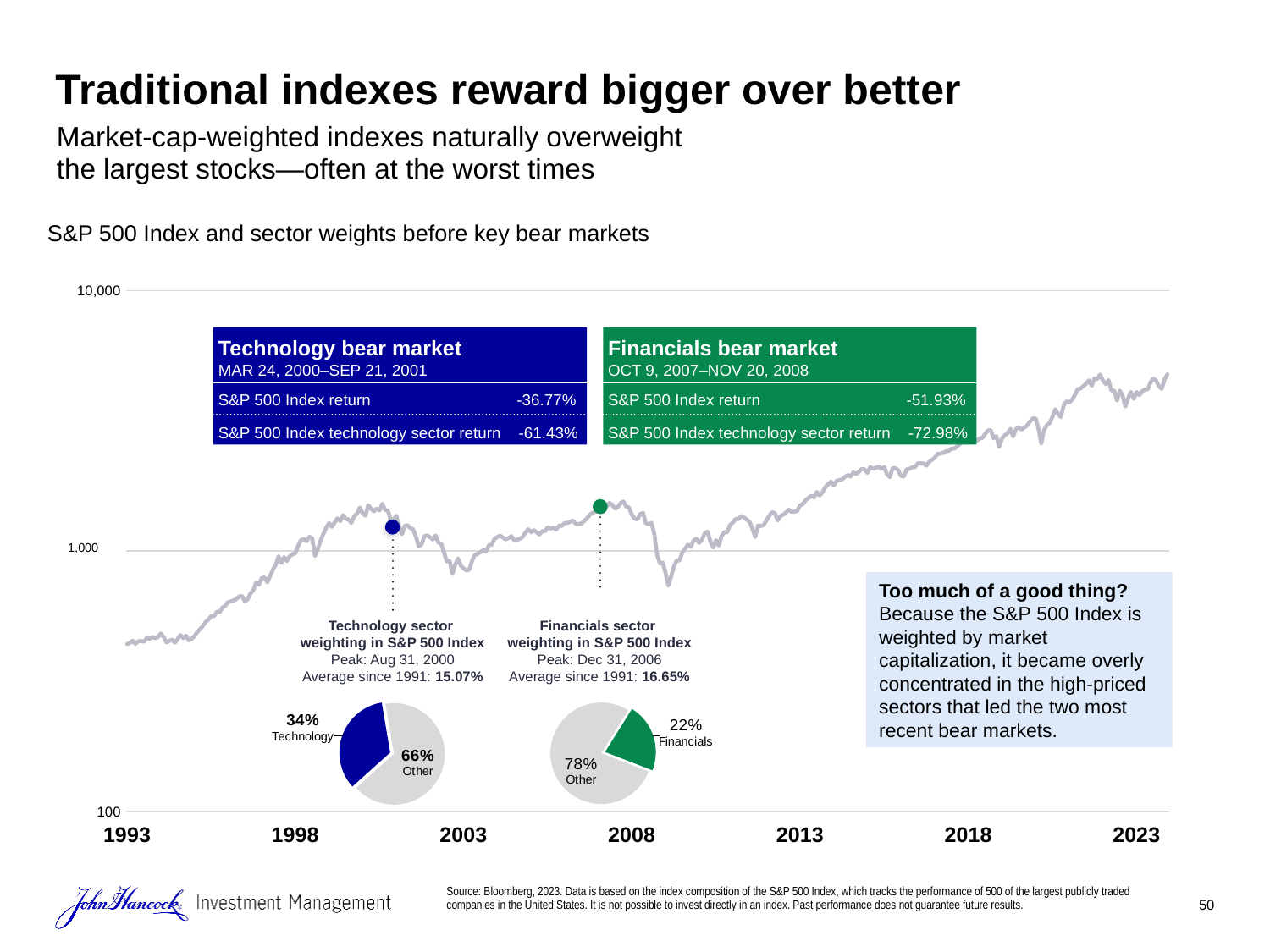

# Traditional indexes reward bigger over better
Market-cap-weighted indexes naturally overweight
the largest stocks—often at the worst times
S&P 500 Index and sector weights before key bear markets

### Chart

| Category |  |
|---|---|
| 45291 | 4770.0 |
| 45260 | 4568.0 |
| 45230 | 4194.0 |
| 45199 | 4288.0 |
| 45169 | 4508.0 |
| 45138 | 4589.0 |
| 45107 | 4450.0 |
| 45077 | 4180.0 |
| 45046 | 4169.0 |
| 45016 | 4109.0 |
| 44985 | 3970.0 |
| 44957 | 4077.0 |
| 44925 | 3839.5 |
| 44895 | 4080.11 |
| 44865 | 3871.98 |
| 44834 | 3585.62 |
| 44804 | 3955.0 |
| 44771 | 4130.29 |
| 44742 | 3785.38 |
| 44712 | 4132.15 |
| 44680 | 4131.93 |
| 44651 | 4530.41 |
| 44620 | 4373.94 |
| 44592 | 4515.55 |
| 44561 | 4766.0 |
| 44530 | 4567.0 |
| 44499 | 4605.0 |
| 44469 | 4308.0 |
| 44439 | 4523.0 |
| 44408 | 4395.0 |
| 44377 | 4298.0 |
| 44345 | 4204.0 |
| 44316 | 4181.0 |
| 44286 | 3972.0 |
| 44255 | 3811.0 |
| 44227 | 3714.0 |
| 44196 | 3756.07 |
| 44165 | 3621.63 |
| 44134 | 3269.96 |
| 44104 | 3363.0 |
| 44074 | 3500.31 |
| 44043 | 3271.12 |
| 44012 | 3100.29 |
| 43980 | 3044.31 |
| 43951 | 2912.43 |
| 43921 | 2584.59 |
| 43889 | 2954.22 |
| 43861 | 3225.52 |
| 43830 | 3230.78 |
| 43798 | 3140.98 |
| 43769 | 3037.56 |
| 43738 | 2976.74 |
| 43707 | 2926.46 |
| 43677 | 2980.38 |
| 43644 | 2941.76 |
| 43616 | 2752.06 |
| 43585 | 2945.83 |
| 43553 | 2834.4 |
| 43524 | 2784.49 |
| 43496 | 2704.1 |
| 43465 | 2506.85 |
| 43434 | 2760.17 |
| 43404 | 2711.74 |
| 43371 | 2913.98 |
| 43343 | 2901.52 |
| 43312 | 2816.29 |
| 43280 | 2718.37 |
| 43251 | 2705.27 |
| 43220 | 2648.05 |
| 43189 | 2640.87 |
| 43159 | 2713.83 |
| 43131 | 2823.81 |
| 43098 | 2673.61 |
| 43069 | 2647.58 |
| 43039 | 2575.26 |
| 43007 | 2519.36 |
| 42978 | 2471.65 |
| 42947 | 2470.3 |
| 42916 | 2423.41 |
| 42886 | 2411.8 |
| 42853 | 2384.2 |
| 42825 | 2362.72 |
| 42794 | 2363.64 |
| 42766 | 2278.87 |
| 42734 | 2238.83 |
| 42704 | 2198.81 |
| 42674 | 2126.15 |
| 42643 | 2168.27 |
| 42613 | 2170.95 |
| 42580 | 2173.6 |
| 42551 | 2098.86 |
| 42521 | 2096.96 |
| 42489 | 2065.3 |
| 42460 | 2059.74 |
| 42429 | 1932.23 |
| 42398 | 1940.24 |
| 42369 | 2043.94 |
| 42338 | 2080.41 |
| 42307 | 2079.36 |
| 42277 | 1920.03 |
| 42247 | 1972.18 |
| 42216 | 2103.84 |
| 42185 | 2063.11 |
| 42153 | 2107.39 |
| 42124 | 2085.51 |
| 42094 | 2067.89 |
| 42062 | 2104.5 |
| 42034 | 1994.99 |
| 42004 | 2058.9 |
| 41971 | 2067.56 |
| 41943 | 2018.05 |
| 41912 | 1972.29 |
| 41880 | 2003.37 |
| 41851 | 1930.67 |
| 41820 | 1960.23 |
| 41789 | 1923.57 |
| 41759 | 1883.95 |
| 41729 | 1872.34 |
| 41698 | 1859.45 |
| 41670 | 1782.59 |
| 41639 | 1848.36 |
| 41607 | 1805.81 |
| 41578 | 1756.54 |
| 41547 | 1681.55 |
| 41516 | 1632.97 |
| 41486 | 1685.73 |
| 41453 | 1606.28 |
| 41425 | 1630.74 |
| 41394 | 1597.57 |
| 41362 | 1569.19 |
| 41333 | 1514.68 |
| 41305 | 1498.11 |
| 41274 | 1426.19 |
| 41243 | 1416.18 |
| 41213 | 1412.16 |
| 41180 | 1440.67 |
| 41152 | 1406.58 |
| 41121 | 1379.32 |
| 41089 | 1362.16 |
| 41060 | 1310.33 |
| 41029 | 1397.91 |
| 40998 | 1408.47 |
| 40968 | 1365.68 |
| 40939 | 1312.41 |
| 40907 | 1257.61 |
| 40877 | 1246.96 |
| 40847 | 1253.3 |
| 40816 | 1131.42 |
| 40786 | 1218.89 |
| 40753 | 1292.28 |
| 40724 | 1320.64 |
| 40694 | 1345.2 |
| 40662 | 1363.61 |
| 40633 | 1325.83 |
| 40602 | 1327.22 |
| 40574 | 1286.12 |
| 40543 | 1257.64 |
| 40512 | 1180.55 |
| 40480 | 1183.26 |
| 40451 | 1141.2 |
| 40421 | 1049.33 |
| 40389 | 1101.6 |
| 40359 | 1030.71 |
| 40329 | 1089.41 |
| 40298 | 1186.69 |
| 40268 | 1169.43 |
| 40235 | 1104.49 |
| 40207 | 1073.87 |
| 40178 | 1115.1 |
| 40147 | 1095.63 |
| 40116 | 1036.2 |
| 40086 | 1057.08 |
| 40056 | 1020.63 |
| 40025 | 987.48 |
| 39994 | 919.32 |
| 39962 | 919.14 |
| 39933 | 872.81 |
| 39903 | 797.87 |
| 39871 | 735.09 |
| 39843 | 825.88 |
| 39813 | 903.25 |
| 39780 | 896.24 |
| 39752 | 968.75 |
| 39721 | 1166.36 |
| 39689 | 1282.83 |
| 39660 | 1267.38 |
| 39629 | 1280.0 |
| 39598 | 1400.38 |
| 39568 | 1385.59 |
| 39538 | 1322.7 |
| 39507 | 1330.63 |
| 39478 | 1378.55 |
| 39447 | 1468.36 |
| 39416 | 1481.14 |
| 39386 | 1549.38 |
| 39353 | 1526.75 |
| 39325 | 1473.99 |
| 39294 | 1455.28 |
| 39262 | 1503.35 |
| 39233 | 1530.62 |
| 39202 | 1482.37 |
| 39171 | 1420.86 |
| 39141 | 1406.82 |
| 39113 | 1438.24 |
| 39080 | 1418.3 |
| 39051 | 1400.63 |
| 39021 | 1377.94 |
| 38989 | 1335.85 |
| 38960 | 1303.82 |
| 38929 | 1276.66 |
| 38898 | 1270.2 |
| 38868 | 1270.09 |
| 38835 | 1310.61 |
| 38807 | 1294.83 |
| 38776 | 1280.66 |
| 38748 | 1280.09 |
| 38716 | 1248.29 |
| 38686 | 1249.48 |
| 38656 | 1207.01 |
| 38625 | 1228.81 |
| 38595 | 1220.33 |
| 38562 | 1234.18 |
| 38533 | 1191.33 |
| 38503 | 1191.5 |
| 38471 | 1156.85 |
| 38442 | 1180.59 |
| 38411 | 1203.6 |
| 38383 | 1181.27 |
| 38352 | 1211.92 |
| 38321 | 1173.82 |
| 38289 | 1130.2 |
| 38260 | 1114.58 |
| 38230 | 1104.24 |
| 38198 | 1101.72 |
| 38168 | 1140.84 |
| 38138 | 1120.68 |
| 38107 | 1107.31 |
| 38077 | 1126.21 |
| 38044 | 1144.94 |
| 38016 | 1131.13 |
| 37986 | 1111.92 |
| 37953 | 1058.2 |
| 37925 | 1050.71 |
| 37894 | 995.97 |
| 37862 | 1008.01 |
| 37833 | 990.31 |
| 37802 | 974.5 |
| 37771 | 963.59 |
| 37741 | 916.92 |
| 37711 | 848.18 |
| 37680 | 841.15 |
| 37652 | 855.7 |
| 37621 | 879.82 |
| 37589 | 936.31 |
| 37560 | 885.76 |
| 37529 | 815.28 |
| 37498 | 916.07 |
| 37468 | 911.62 |
| 37435 | 989.81 |
| 37407 | 1067.14 |
| 37376 | 1076.92 |
| 37344 | 1147.39 |
| 37315 | 1106.73 |
| 37287 | 1130.21 |
| 37256 | 1148.08 |
| 37225 | 1139.45 |
| 37195 | 1059.78 |
| 37162 | 1040.94 |
| 37134 | 1133.58 |
| 37103 | 1211.23 |
| 37071 | 1224.42 |
| 37042 | 1255.82 |
| 37011 | 1249.46 |
| 36980 | 1160.33 |
| 36950 | 1239.94 |
| 36922 | 1366.01 |
| 36889 | 1320.28 |
| 36860 | 1314.95 |
| 36830 | 1429.4 |
| 36798 | 1436.51 |
| 36769 | 1517.68 |
| 36738 | 1430.83 |
| 36707 | 1454.6 |
| 36677 | 1420.6 |
| 36644 | 1452.43 |
| 36616 | 1498.58 |
| 36585 | 1366.42 |
| 36556 | 1394.46 |
| 36525 | 1469.25 |
| 36494 | 1388.91 |
| 36462 | 1362.93 |
| 36433 | 1282.71 |
| 36403 | 1320.41 |
| 36371 | 1328.72 |
| 36341 | 1372.71 |
| 36311 | 1301.84 |
| 36280 | 1335.18 |
| 36250 | 1286.37 |
| 36217 | 1238.33 |
| 36189 | 1279.64 |
| 36160 | 1229.23 |
| 36129 | 1163.63 |
| 36098 | 1098.67 |
| 36068 | 1017.01 |
| 36038 | 957.28 |
| 36007 | 1120.67 |
| 35976 | 1133.84 |
| 35944 | 1090.82 |
| 35915 | 1111.75 |
| 35885 | 1101.75 |
| 35853 | 1049.34 |
| 35825 | 980.28 |
| 35795 | 970.43 |
| 35762 | 955.4 |
| 35734 | 914.62 |
| 35703 | 947.28 |
| 35671 | 899.47 |
| 35642 | 954.29 |
| 35611 | 885.14 |
| 35580 | 848.28 |
| 35550 | 801.34 |
| 35520 | 757.12 |
| 35489 | 790.82 |
| 35461 | 786.16 |
| 35430 | 740.74 |
| 35398 | 757.02 |
| 35369 | 705.27 |
| 35338 | 687.31 |
| 35307 | 651.99 |
| 35277 | 639.95 |
| 35244 | 670.63 |
| 35216 | 669.12 |
| 35185 | 654.17 |
| 35153 | 645.5 |
| 35124 | 640.43 |
| 35095 | 636.02 |
| 35062 | 615.93 |
| 35033 | 605.37 |
| 35003 | 581.5 |
| 34971 | 584.41 |
| 34942 | 561.88 |
| 34911 | 562.06 |
| 34880 | 544.75 |
| 34850 | 533.4 |
| 34817 | 514.71 |
| 34789 | 500.71 |
| 34758 | 487.39 |
| 34730 | 470.42 |
| 34698 | 459.27 |
| 34668 | 453.69 |
| 34638 | 472.35 |
| 34607 | 462.69 |
| 34577 | 475.49 |
| 34544 | 458.26 |
| 34515 | 444.27 |
| 34485 | 456.5 |
| 34453 | 450.91 |
| 34424 | 445.77 |
| 34393 | 467.14 |
| 34365 | 481.61 |
| 34334 | 466.45 |
| 34303 | 461.79 |
| 34271 | 467.83 |
| 34242 | 458.93 |
| 34212 | 463.56 |
| 34180 | 448.13 |
| 34150 | 450.53 |
| 34120 | 450.19 |
| 34089 | 440.19 |
| 34059 | 451.67 |
| 34026 | 443.38 |
| 33998 | 438.78 |
Technology bear market
MAR 24, 2000‒SEP 21, 2001
S&P 500 Index return	          -36.77%
S&P 500 Index technology sector return    -61.43%
Financials bear market
OCT 9, 2007‒NOV 20, 2008
S&P 500 Index return	          -51.93%
S&P 500 Index technology sector return    -72.98%

1,000
Too much of a good thing?
Because the S&P 500 Index is weighted by market capitalization, it became overly concentrated in the high-priced sectors that led the two most recent bear markets.
Technology sector
weighting in S&P 500 Index
Peak: Aug 31, 2000
Average since 1991: 15.07%
Financials sector
weighting in S&P 500 Index
Peak: Dec 31, 2006
Average since 1991: 16.65%

### Chart

| Category | Financials |
|---|---|
| Financials | 0.22 |
| Other | 0.78 |

### Chart

| Category | Technology |
|---|---|
| Technology | 0.34 |
| Other | 0.66 |
Source: Bloomberg, 2023. Data is based on the index composition of the S&P 500 Index, which tracks the performance of 500 of the largest publicly traded companies in the United States. It is not possible to invest directly in an index. Past performance does not guarantee future results.
50